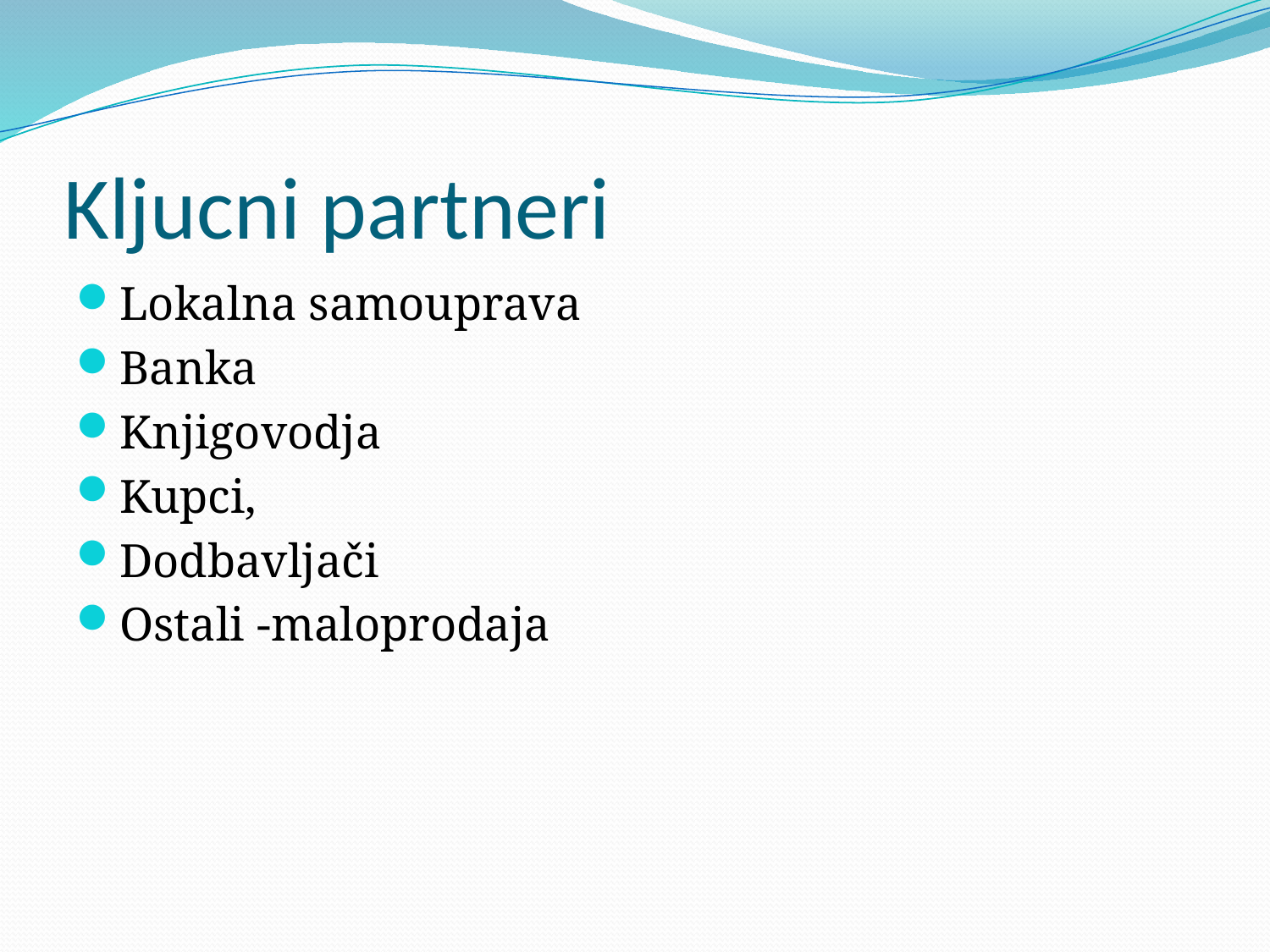

# Kljucni partneri
Lokalna samouprava
Banka
Knjigovodja
Kupci,
Dodbavljači
Ostali -maloprodaja